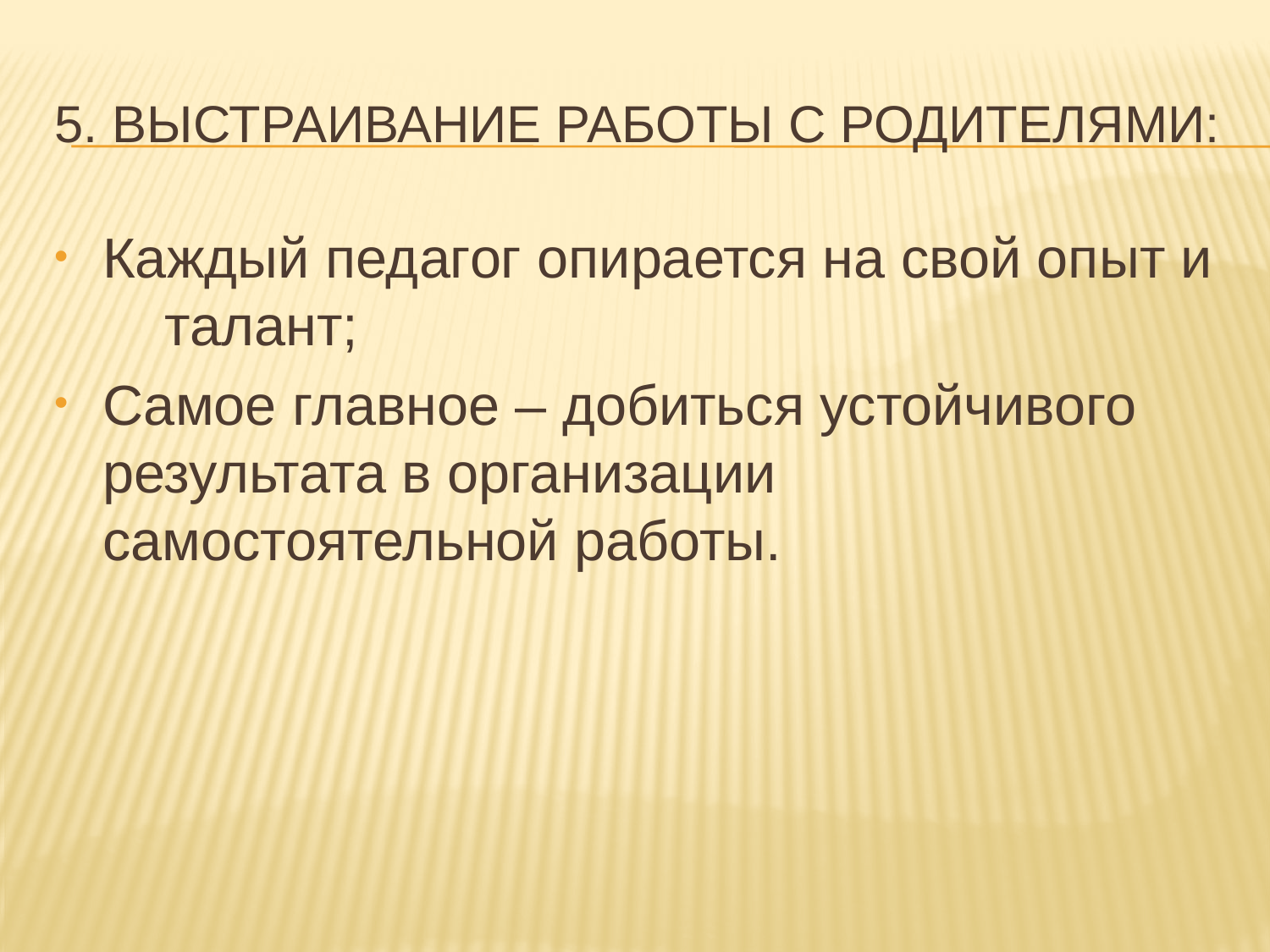

# 5. Выстраивание работы с родителями:
Каждый педагог опирается на свой опыт и      талант;
Самое главное – добиться устойчивого результата в организации самостоятельной работы.